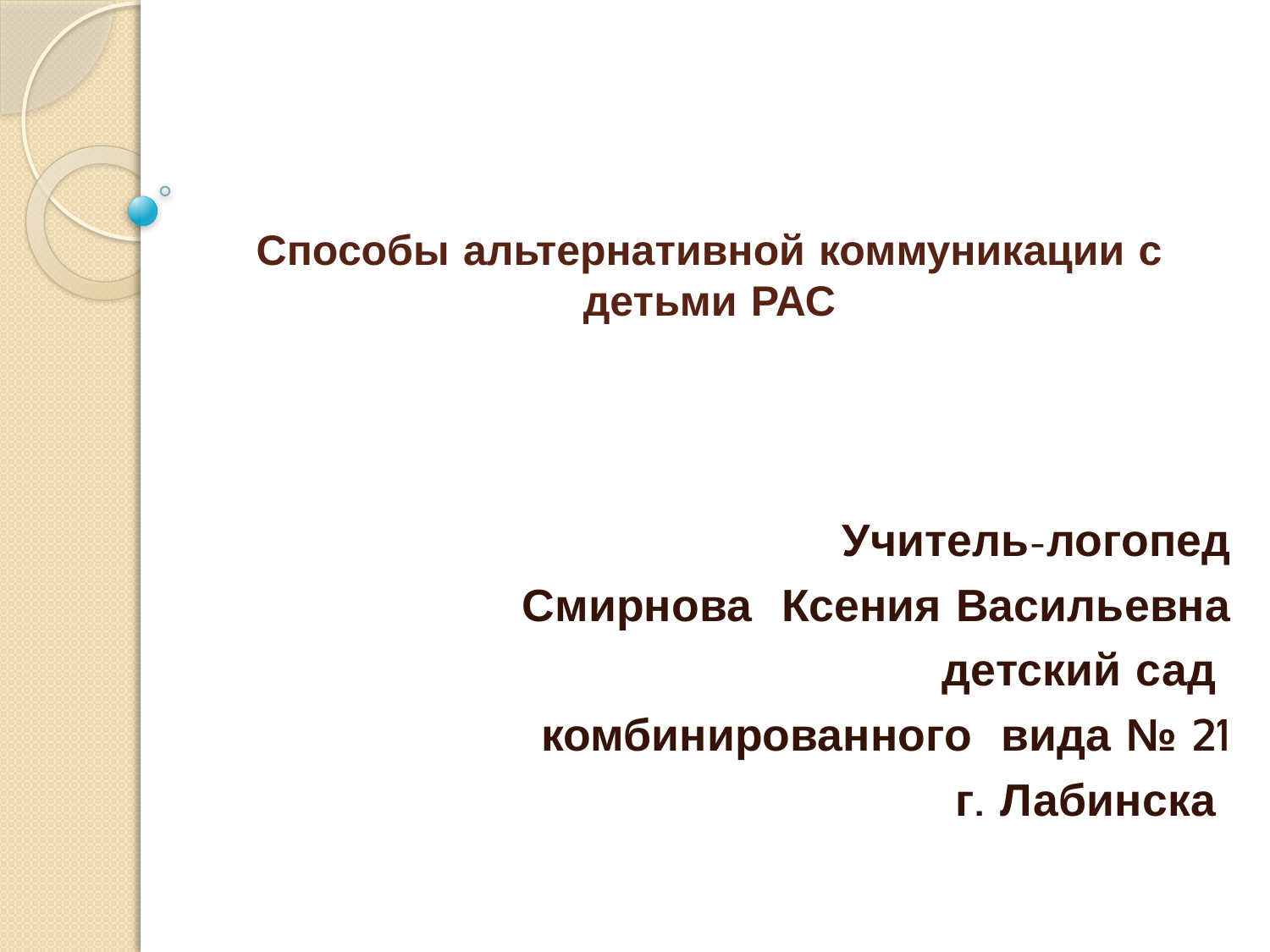

# Способы альтернативной коммуникации с детьми РАС

Учитель-логопед
 Смирнова  Ксения Васильевна
детский сад
комбинированного  вида № 21
г. Лабинска